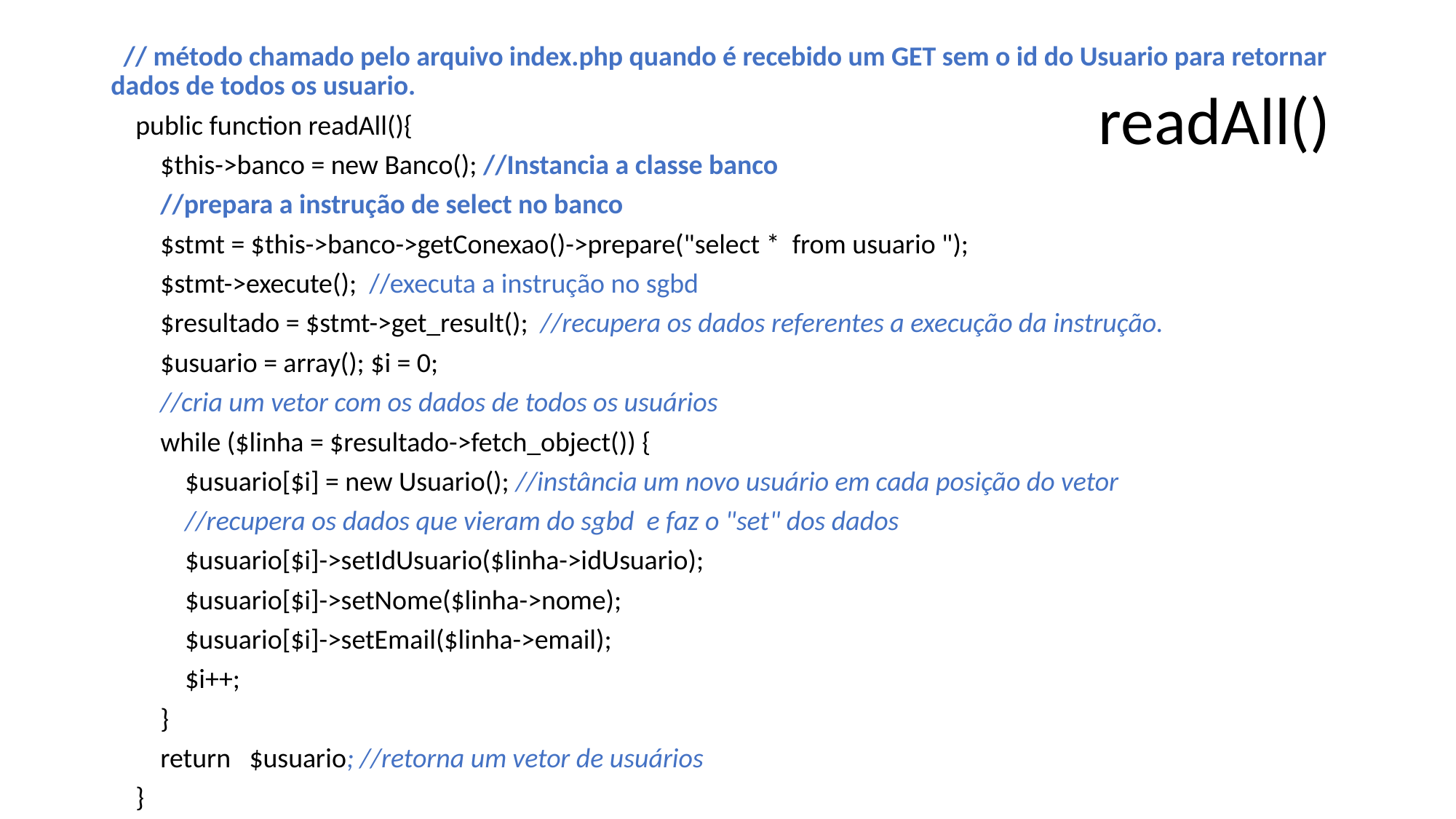

// método chamado pelo arquivo index.php quando é recebido um GET sem o id do Usuario para retornar dados de todos os usuario.
    public function readAll(){
        $this->banco = new Banco(); //Instancia a classe banco
        //prepara a instrução de select no banco
        $stmt = $this->banco->getConexao()->prepare("select *  from usuario ");
        $stmt->execute();  //executa a instrução no sgbd
        $resultado = $stmt->get_result();  //recupera os dados referentes a execução da instrução.
        $usuario = array(); $i = 0;
        //cria um vetor com os dados de todos os usuários
        while ($linha = $resultado->fetch_object()) {
            $usuario[$i] = new Usuario(); //instância um novo usuário em cada posição do vetor
            //recupera os dados que vieram do sgbd  e faz o "set" dos dados
            $usuario[$i]->setIdUsuario($linha->idUsuario);
            $usuario[$i]->setNome($linha->nome);
            $usuario[$i]->setEmail($linha->email);
            $i++;
        }
        return   $usuario; //retorna um vetor de usuários
    }
# readAll()